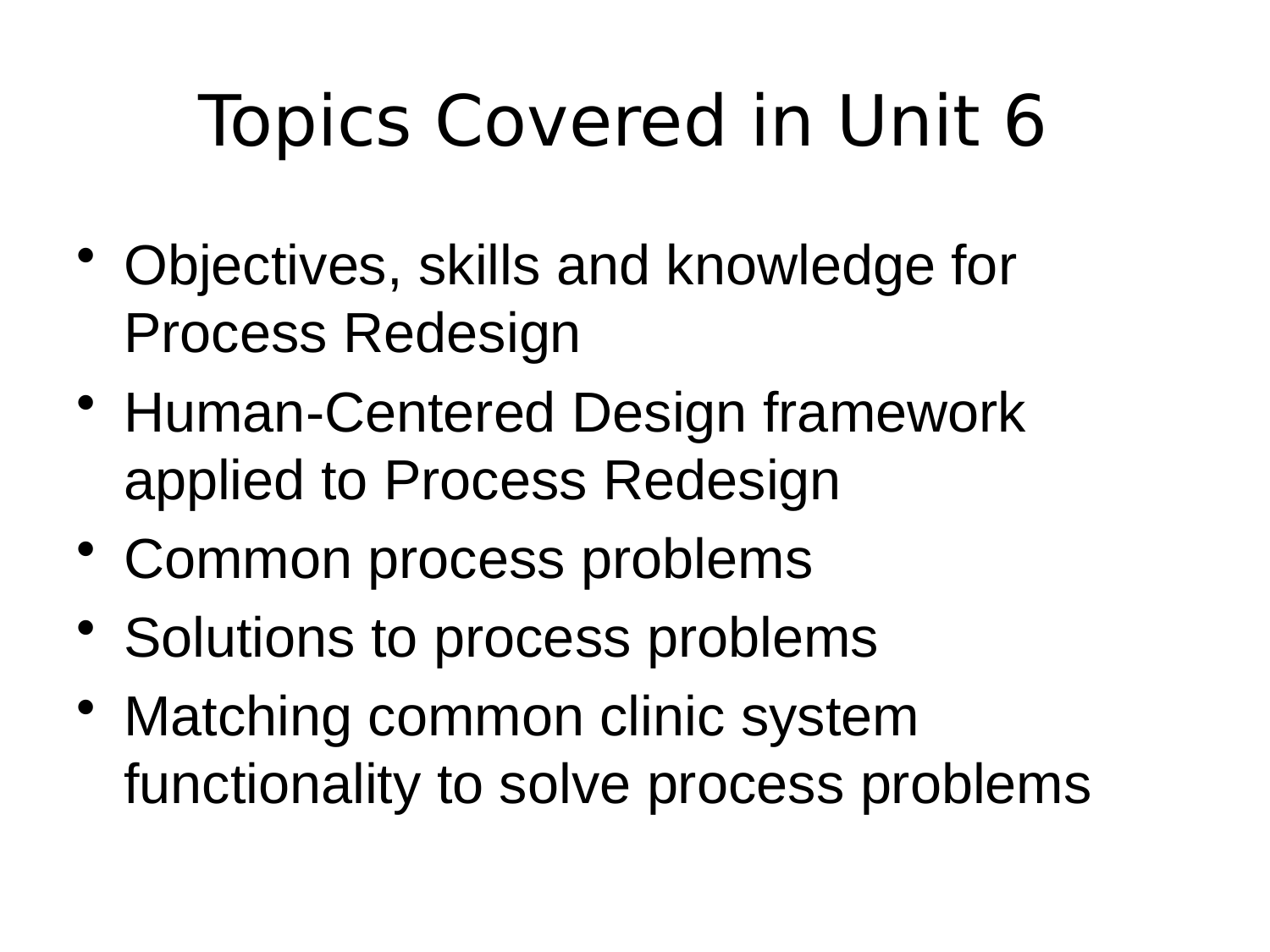

# Topics Covered in Unit 6
Objectives, skills and knowledge for Process Redesign
Human-Centered Design framework applied to Process Redesign
Common process problems
Solutions to process problems
Matching common clinic system functionality to solve process problems